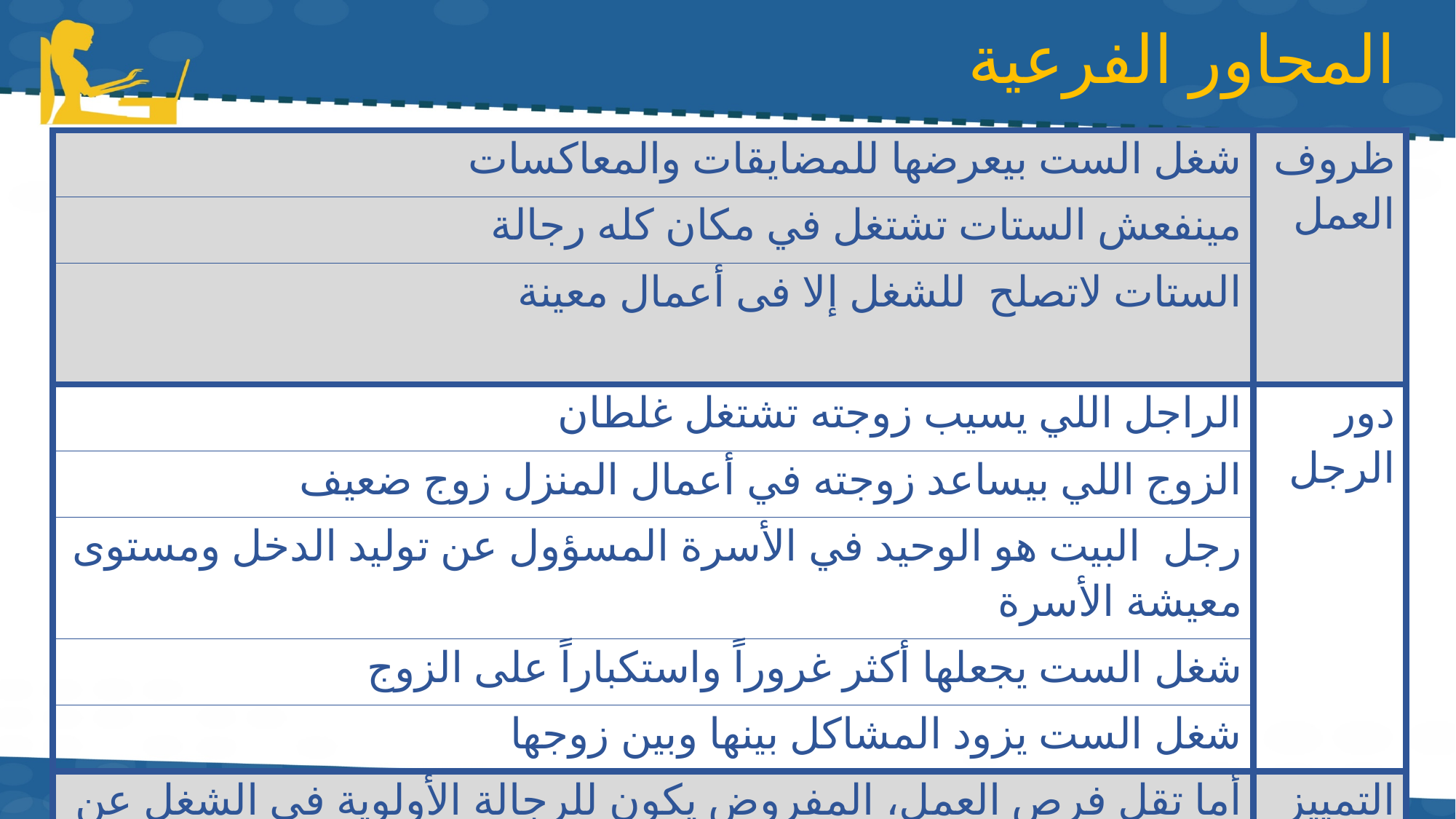

# المحاور الفرعية
| شغل الست بيعرضها للمضايقات والمعاكسات | ظروف العمل |
| --- | --- |
| مينفعش الستات تشتغل في مكان كله رجالة |  |
| الستات لاتصلح للشغل إلا فى أعمال معينة |  |
| الراجل اللي يسيب زوجته تشتغل غلطان | دور الرجل |
| الزوج اللي بيساعد زوجته في أعمال المنزل زوج ضعيف |  |
| رجل البيت هو الوحيد في الأسرة المسؤول عن توليد الدخل ومستوى معيشة الأسرة |  |
| شغل الست يجعلها أكثر غروراً واستكباراً على الزوج |  |
| شغل الست يزود المشاكل بينها وبين زوجها |  |
| أما تقل فرص العمل، المفروض يكون للرجالة الأولوية في الشغل عن الستات | التمييز ضد المرأة |
| لو في راجل وست بيشتغلوا في نفس الدرجة الوظيفية وفي نفس المكان، المفروض الراجل يأخد أعلى ولا الست؟ |  |